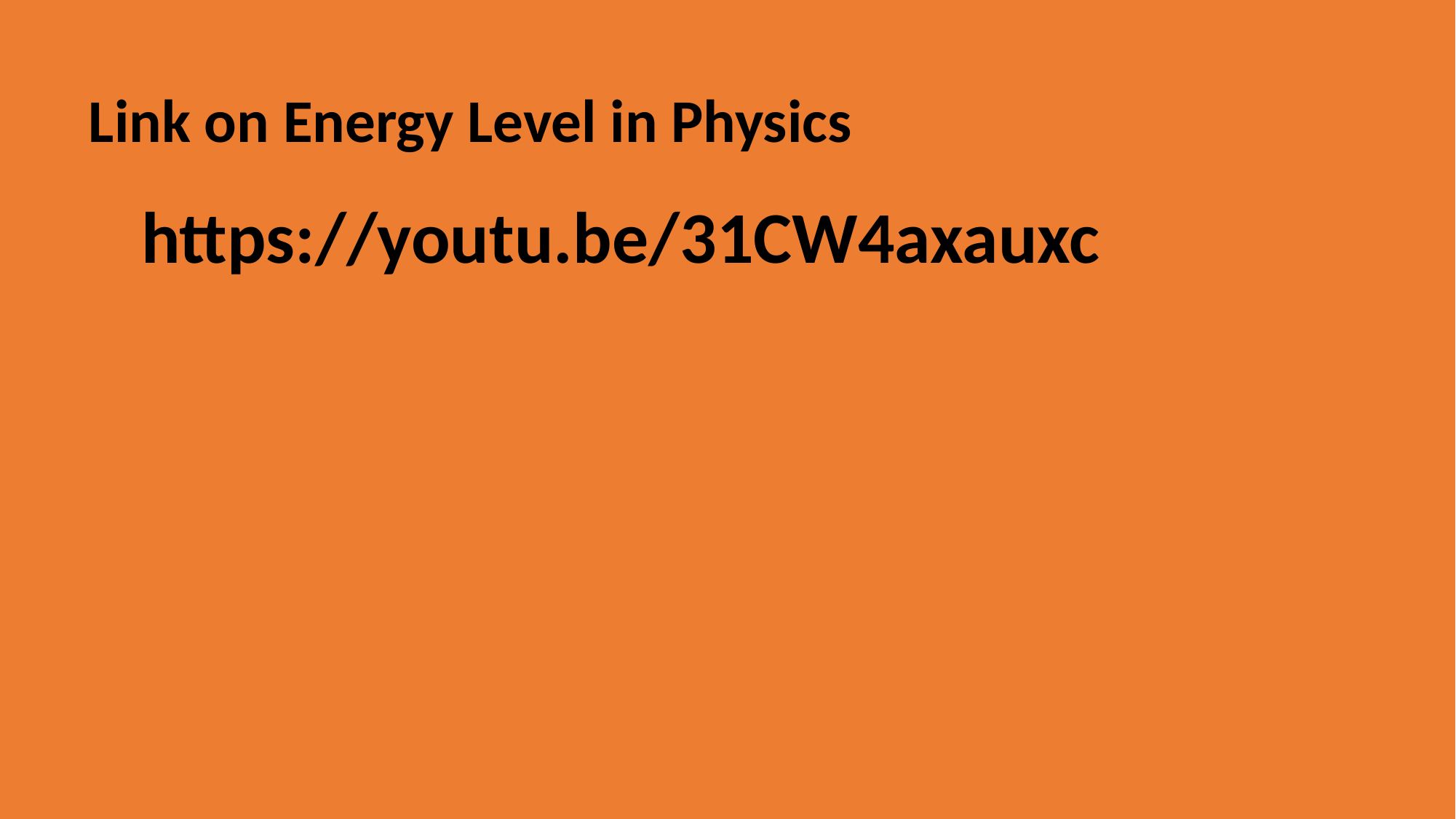

Link on Energy Level in Physics
https://youtu.be/31CW4axauxc